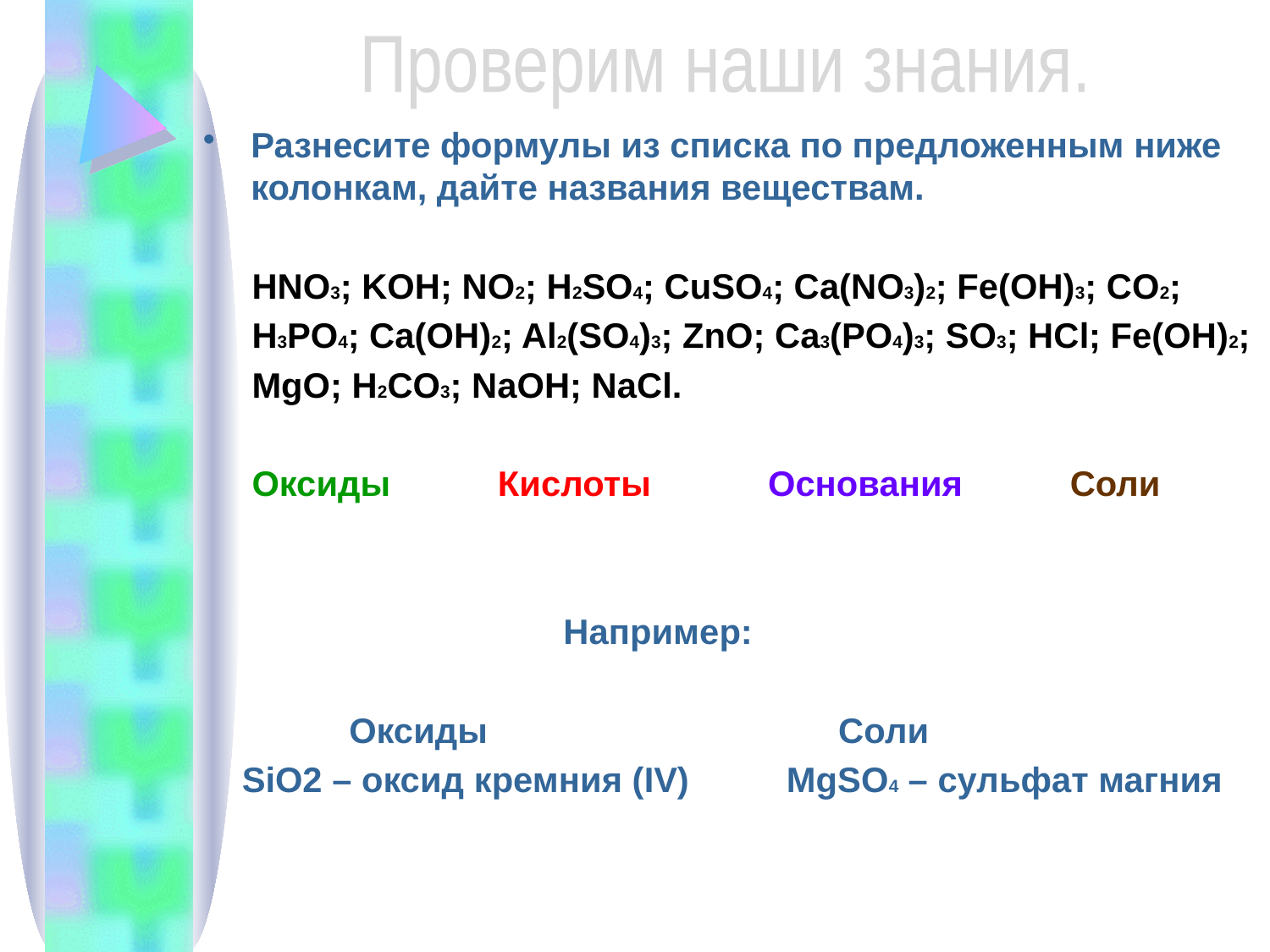

Проверим наши знания.
Разнесите формулы из списка по предложенным ниже колонкам, дайте названия веществам.

     HNO3; KOH; NO2; H2SO4; CuSO4; Ca(NO3)2; Fe(OH)3; CO2;
     H3PO4; Ca(OH)2; Al2(SO4)3; ZnO; Ca3(PO4)3; SO3; HCl; Fe(OH)2;
     MgO; H2CO3; NaOH; NaCl.

     Оксиды           Кислоты            Основания           Соли

                                     Например:

               Оксиды                                    Соли
    SiO2 – оксид кремния (IV)          MgSO4 – сульфат магния